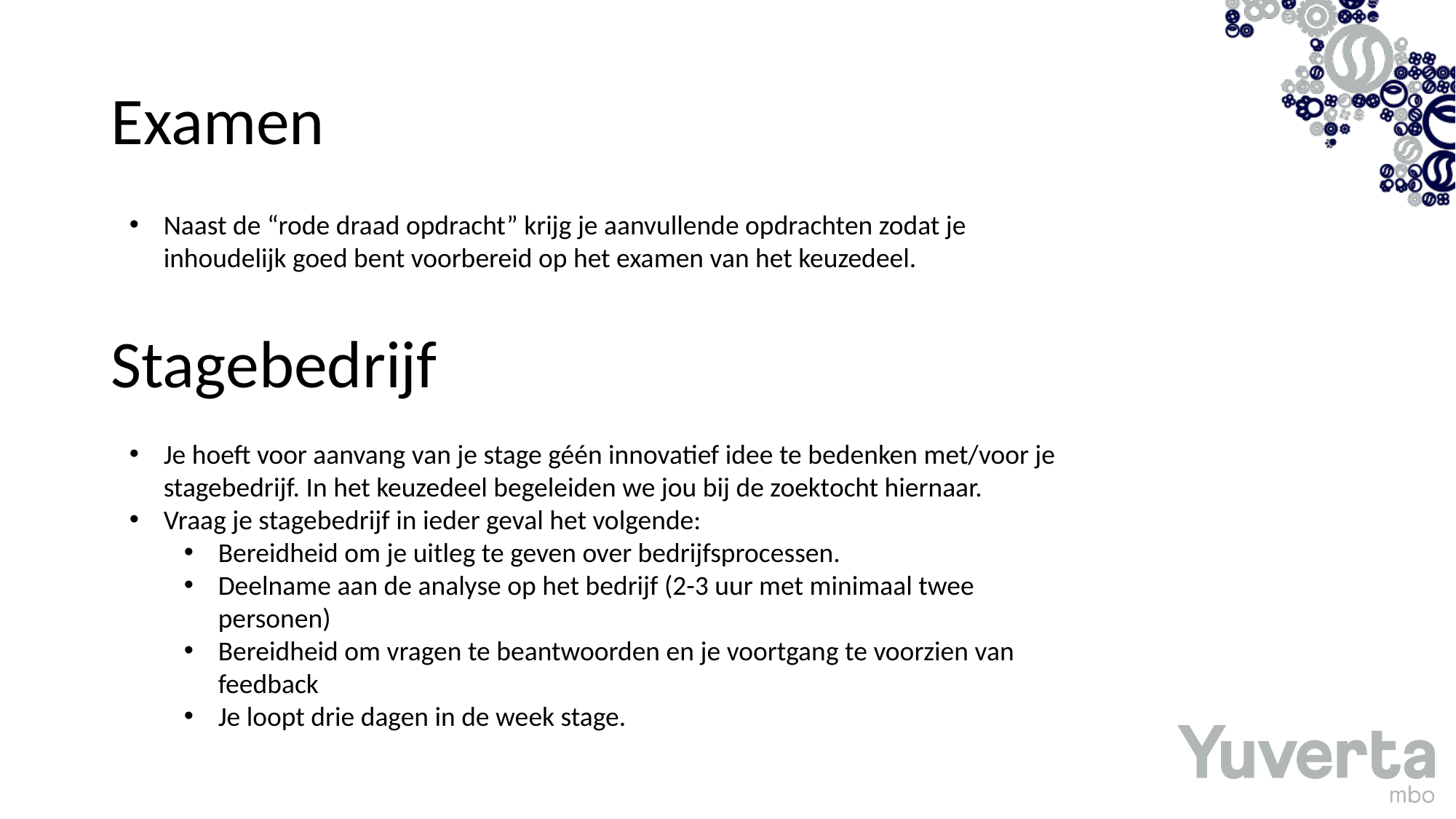

# Examen
Naast de “rode draad opdracht” krijg je aanvullende opdrachten zodat je inhoudelijk goed bent voorbereid op het examen van het keuzedeel.

Je hoeft voor aanvang van je stage géén innovatief idee te bedenken met/voor je stagebedrijf. In het keuzedeel begeleiden we jou bij de zoektocht hiernaar.
Vraag je stagebedrijf in ieder geval het volgende:
Bereidheid om je uitleg te geven over bedrijfsprocessen.
Deelname aan de analyse op het bedrijf (2-3 uur met minimaal twee personen)
Bereidheid om vragen te beantwoorden en je voortgang te voorzien van feedback
Je loopt drie dagen in de week stage.

Stagebedrijf